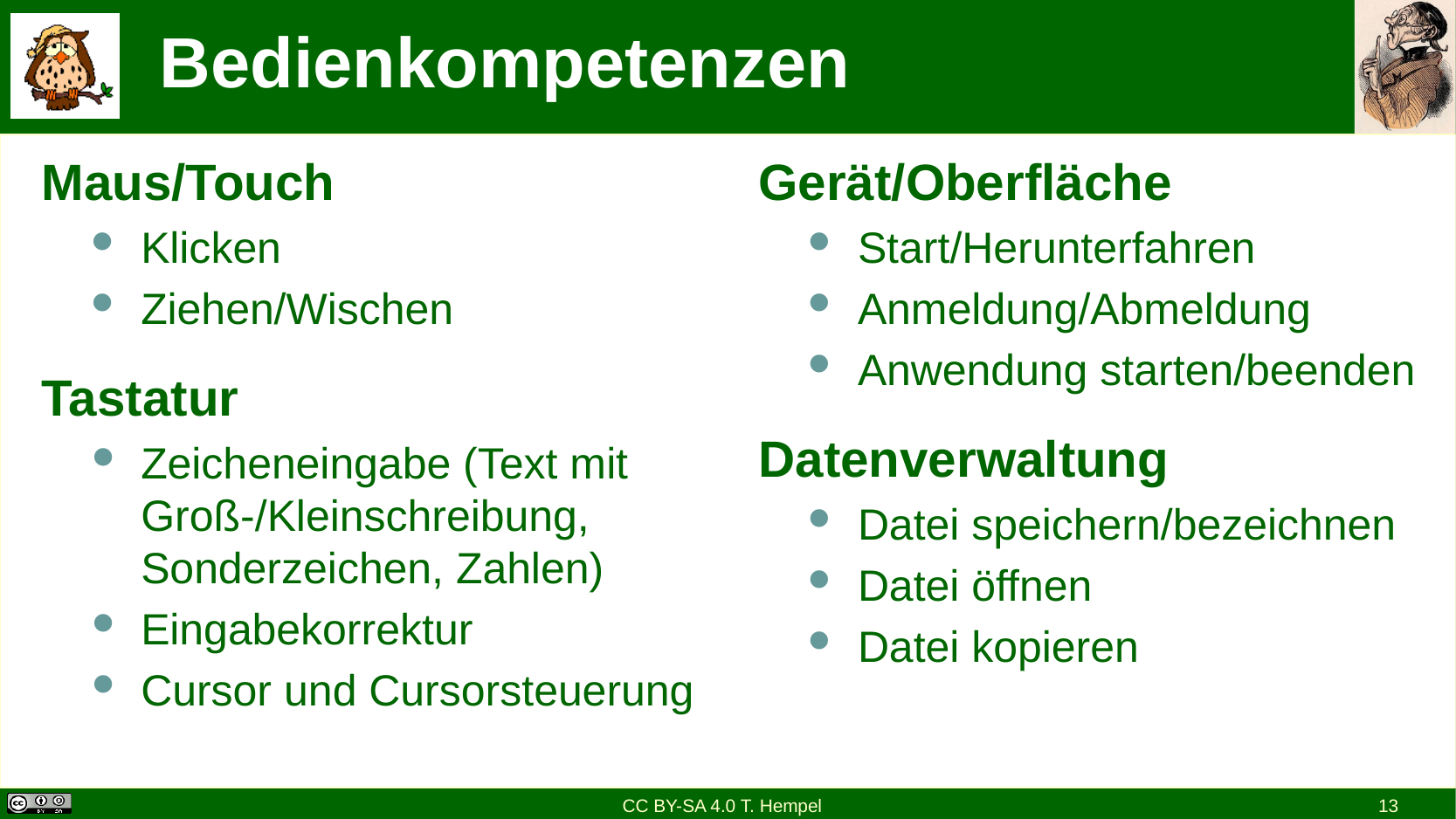

# Bedienkompetenzen
Maus/Touch
Klicken
Ziehen/Wischen
Tastatur
Zeicheneingabe (Text mit Groß-/Kleinschreibung, Sonderzeichen, Zahlen)
Eingabekorrektur
Cursor und Cursorsteuerung
Gerät/Oberfläche
Start/Herunterfahren
Anmeldung/Abmeldung
Anwendung starten/beenden
Datenverwaltung
Datei speichern/bezeichnen
Datei öffnen
Datei kopieren

CC BY-SA 4.0 T. Hempel
13